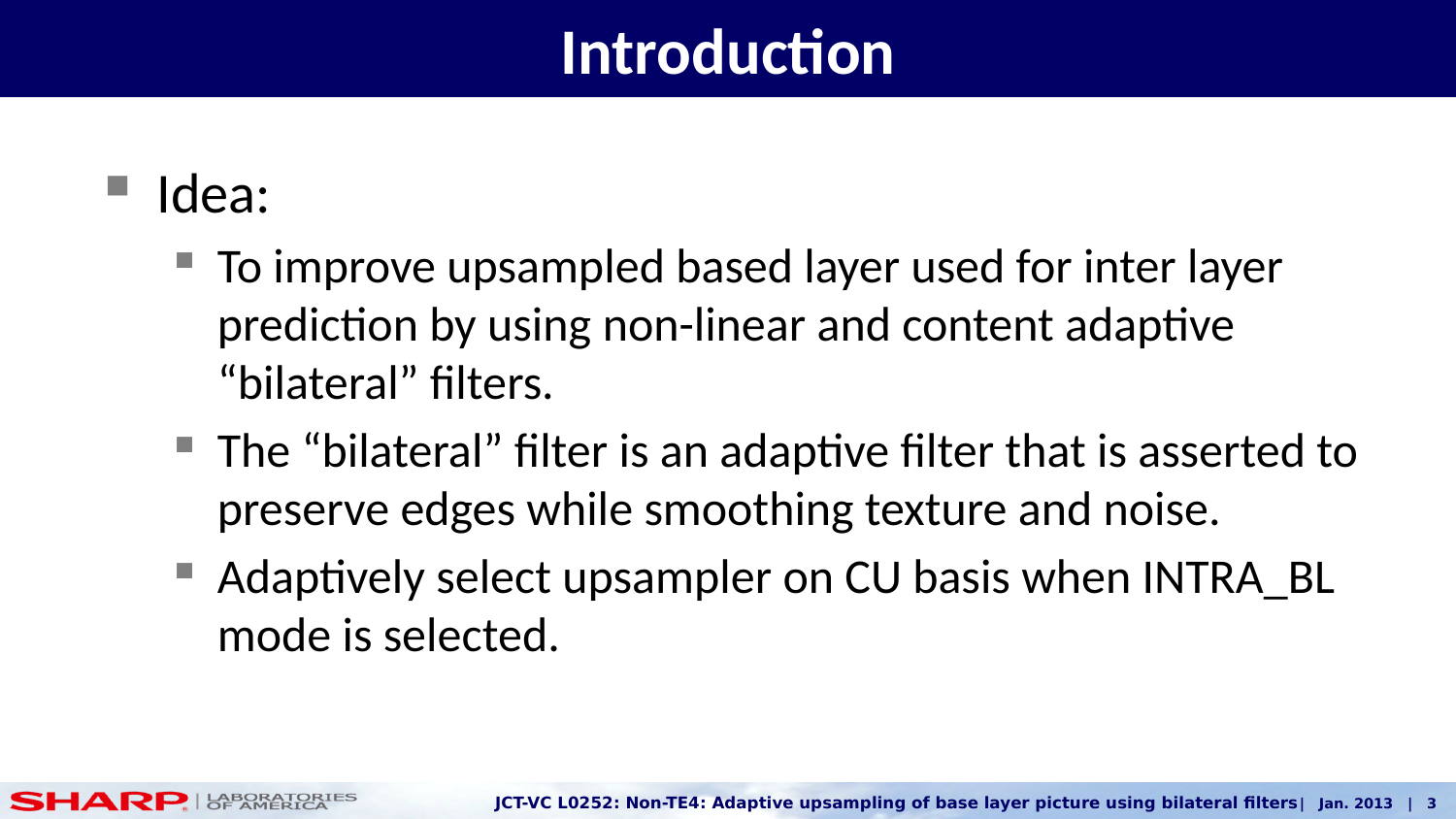

# Introduction
Idea:
To improve upsampled based layer used for inter layer prediction by using non-linear and content adaptive “bilateral” filters.
The “bilateral” filter is an adaptive filter that is asserted to preserve edges while smoothing texture and noise.
Adaptively select upsampler on CU basis when INTRA_BL mode is selected.